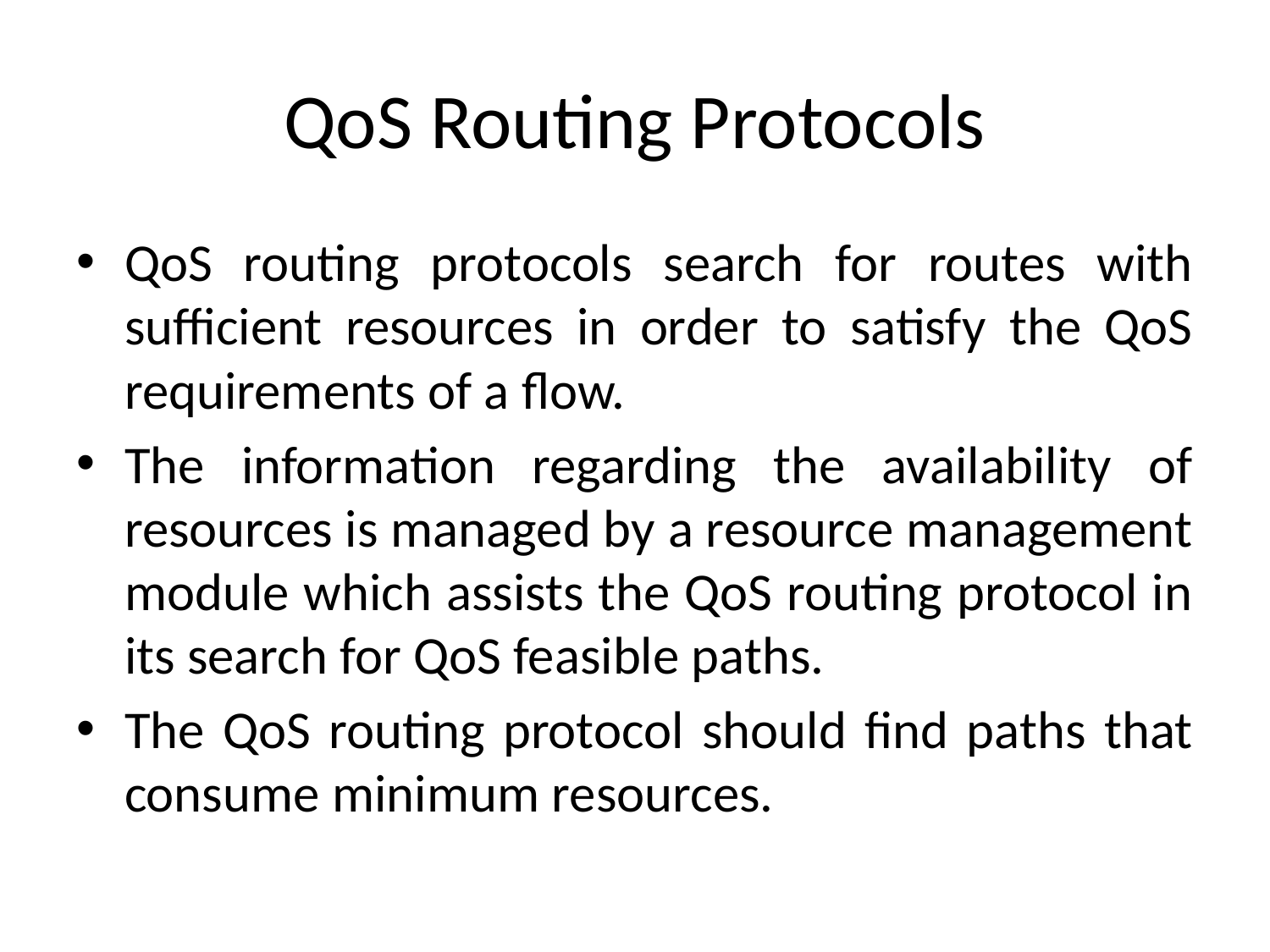

# QoS Routing Protocols
QoS routing protocols search for routes with sufficient resources in order to satisfy the QoS requirements of a flow.
The information regarding the availability of resources is managed by a resource management module which assists the QoS routing protocol in its search for QoS feasible paths.
The QoS routing protocol should find paths that consume minimum resources.